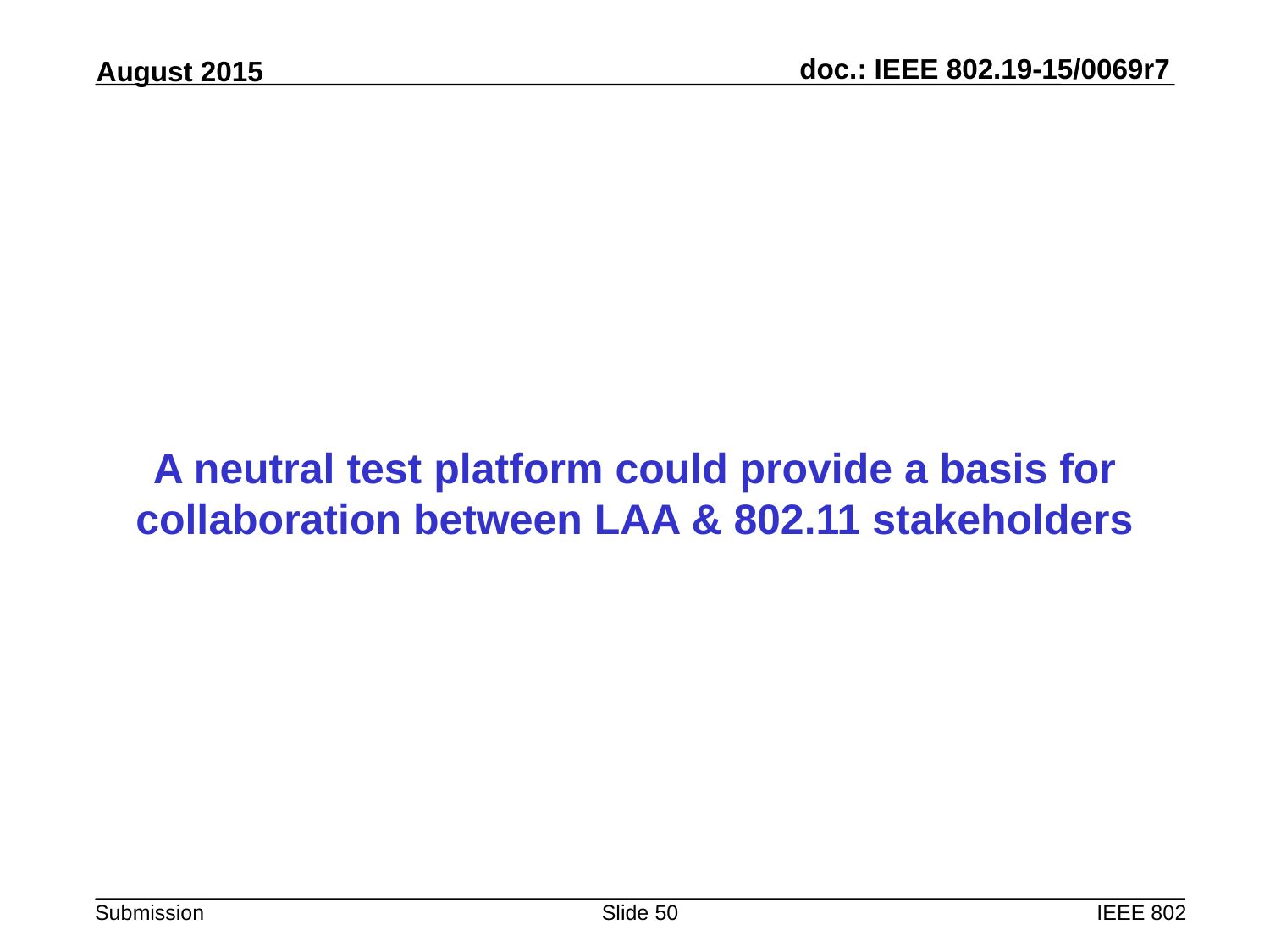

# A neutral test platform could provide a basis for collaboration between LAA & 802.11 stakeholders
Slide 50
IEEE 802